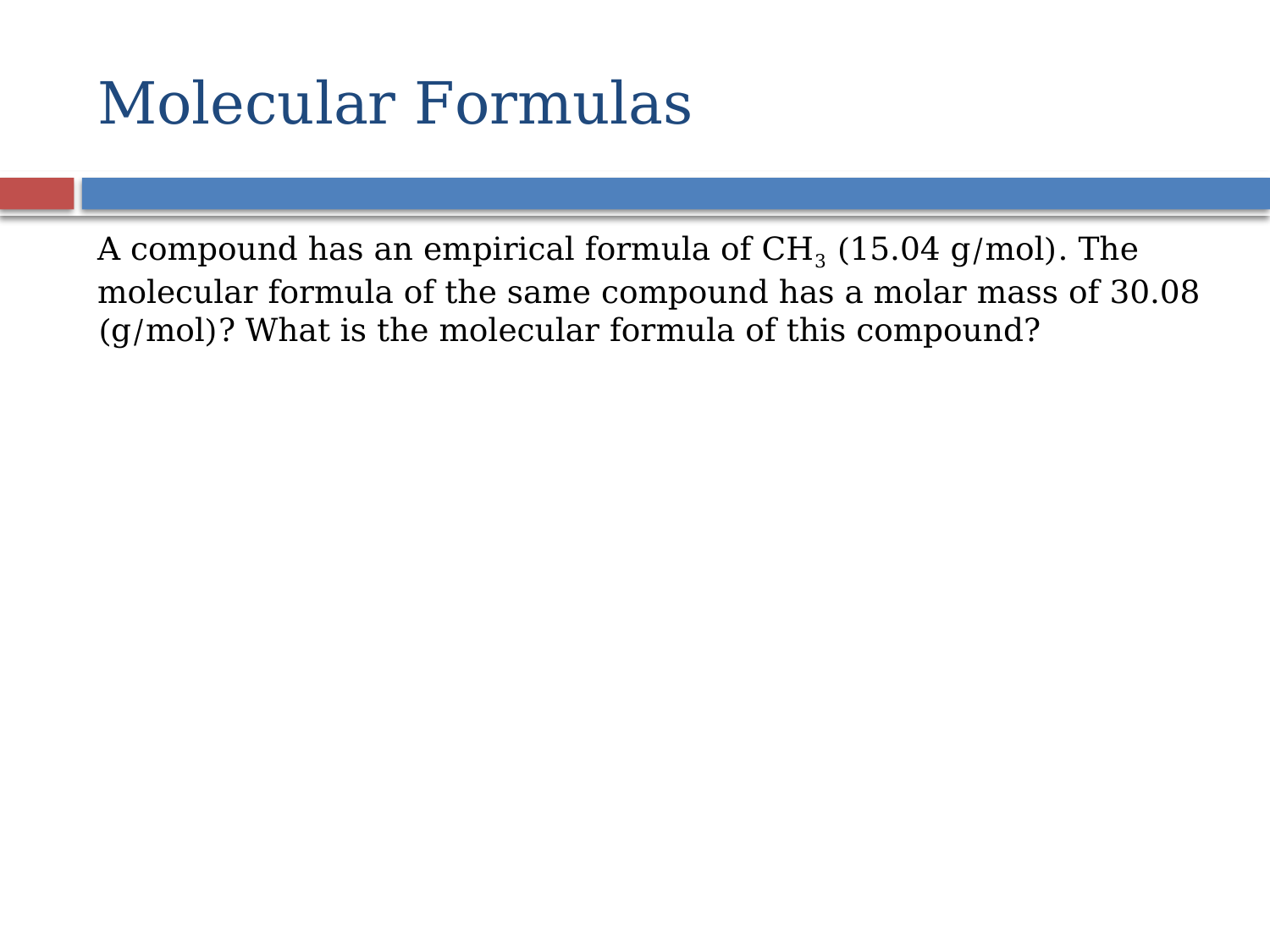

# Molecular Formulas
A compound has an empirical formula of CH3 (15.04 g/mol). The molecular formula of the same compound has a molar mass of 30.08 (g/mol)? What is the molecular formula of this compound?